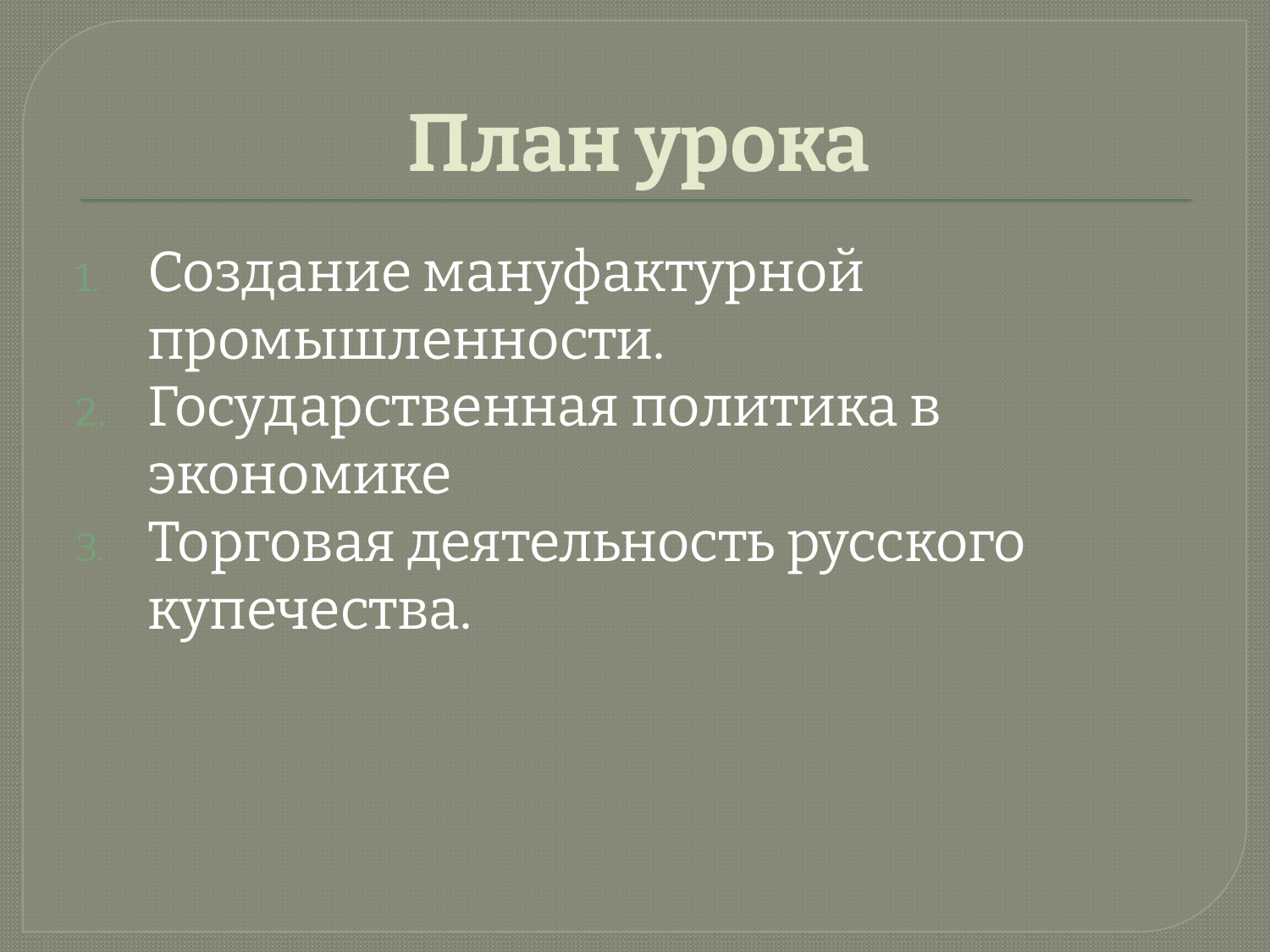

# План урока
Создание мануфактурной промышленности.
Государственная политика в экономике
Торговая деятельность русского купечества.